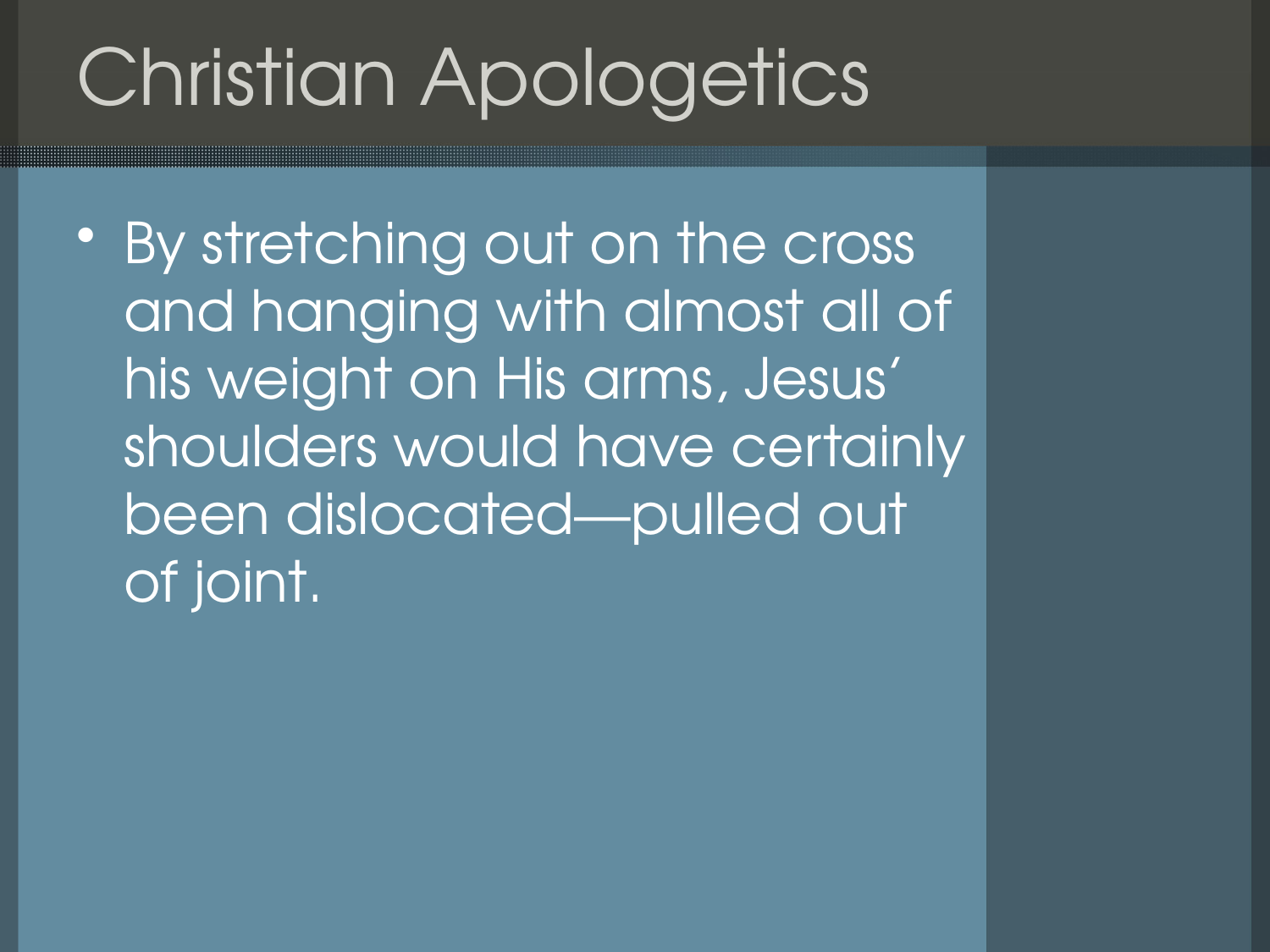

# Christian Apologetics
By stretching out on the cross and hanging with almost all of his weight on His arms, Jesus’ shoulders would have certainly been dislocated—pulled out of joint.